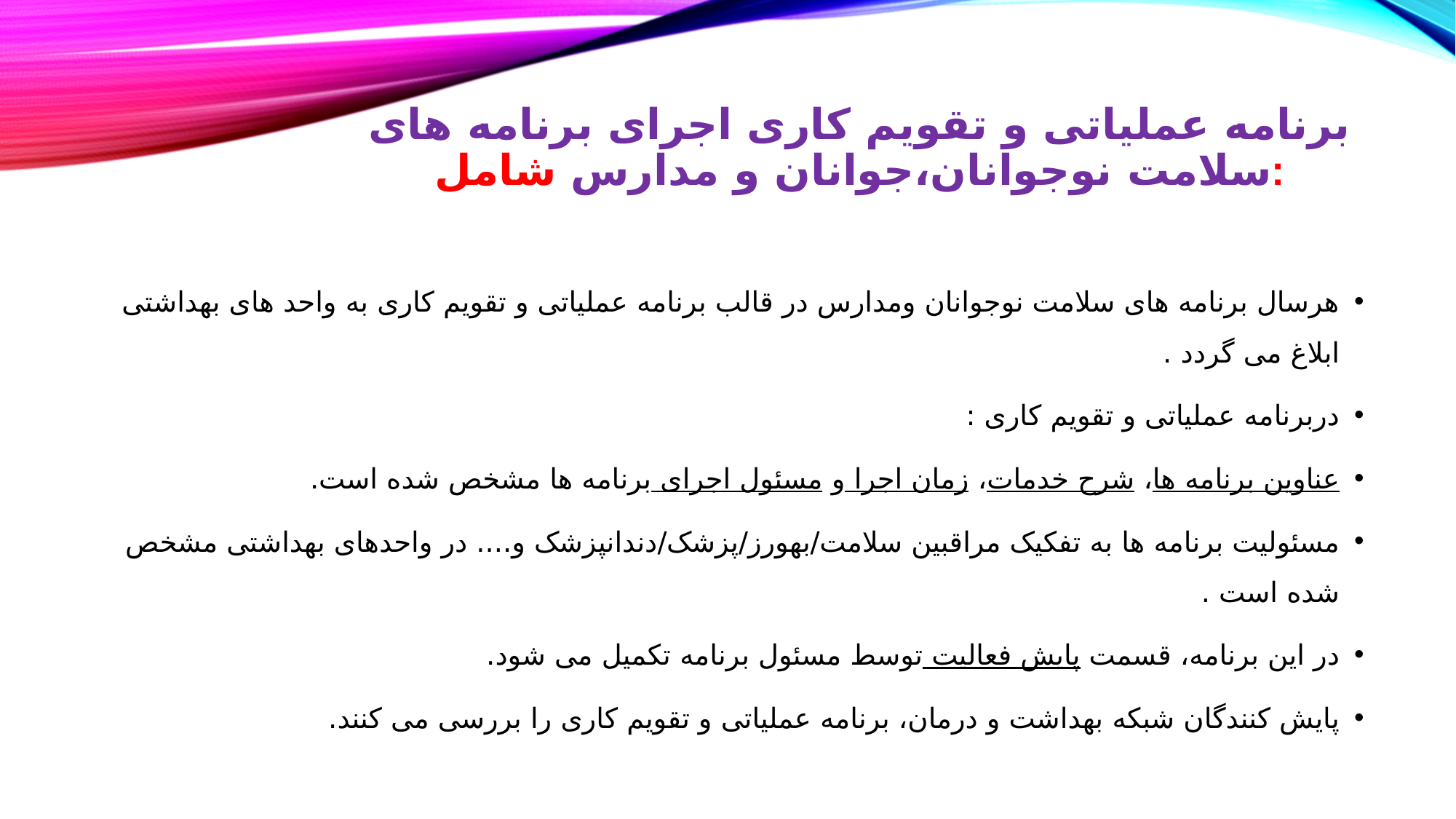

# برنامه عملیاتی و تقویم کاری اجرای برنامه های سلامت نوجوانان،جوانان و مدارس شامل:
هرسال برنامه های سلامت نوجوانان ومدارس در قالب برنامه عملیاتی و تقویم کاری به واحد های بهداشتی ابلاغ می گردد .
دربرنامه عملیاتی و تقویم کاری :
عناوین برنامه ها، شرح خدمات، زمان اجرا و مسئول اجرای برنامه ها مشخص شده است.
مسئولیت برنامه ها به تفکیک مراقبین سلامت/بهورز/پزشک/دندانپزشک و.... در واحدهای بهداشتی مشخص شده است .
در این برنامه، قسمت پایش فعالیت توسط مسئول برنامه تکمیل می شود.
پایش کنندگان شبکه بهداشت و درمان، برنامه عملیاتی و تقویم کاری را بررسی می کنند.